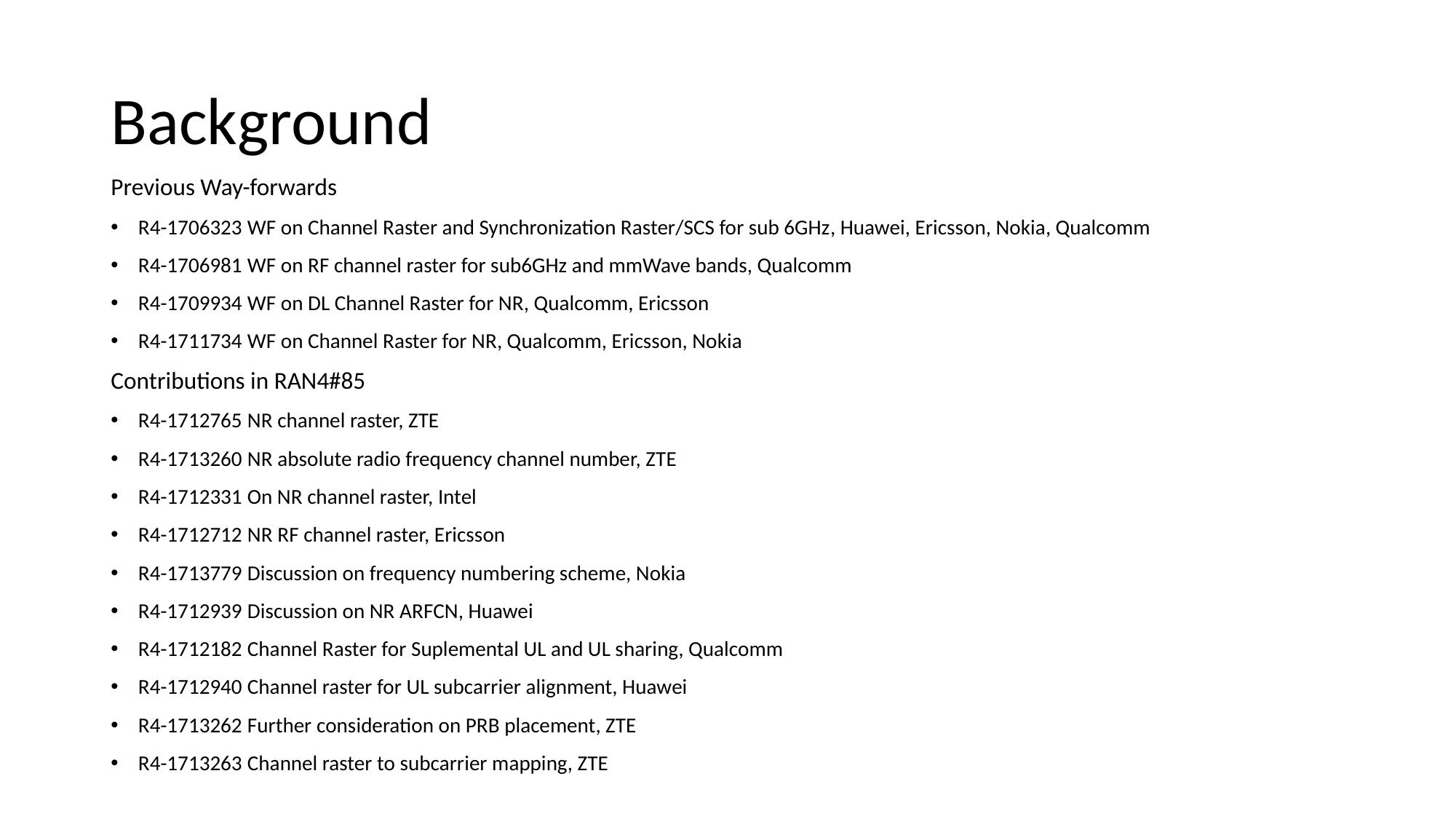

# Background
Previous Way-forwards
R4-1706323	WF on Channel Raster and Synchronization Raster/SCS for sub 6GHz, Huawei, Ericsson, Nokia, Qualcomm
R4-1706981	WF on RF channel raster for sub6GHz and mmWave bands, Qualcomm
R4-1709934	WF on DL Channel Raster for NR, Qualcomm, Ericsson
R4-1711734	WF on Channel Raster for NR, Qualcomm, Ericsson, Nokia
Contributions in RAN4#85
R4-1712765	NR channel raster, ZTE
R4-1713260	NR absolute radio frequency channel number, ZTE
R4-1712331	On NR channel raster, Intel
R4-1712712	NR RF channel raster, Ericsson
R4-1713779	Discussion on frequency numbering scheme, Nokia
R4-1712939	Discussion on NR ARFCN, Huawei
R4-1712182	Channel Raster for Suplemental UL and UL sharing, Qualcomm
R4-1712940	Channel raster for UL subcarrier alignment, Huawei
R4-1713262	Further consideration on PRB placement, ZTE
R4-1713263	Channel raster to subcarrier mapping, ZTE